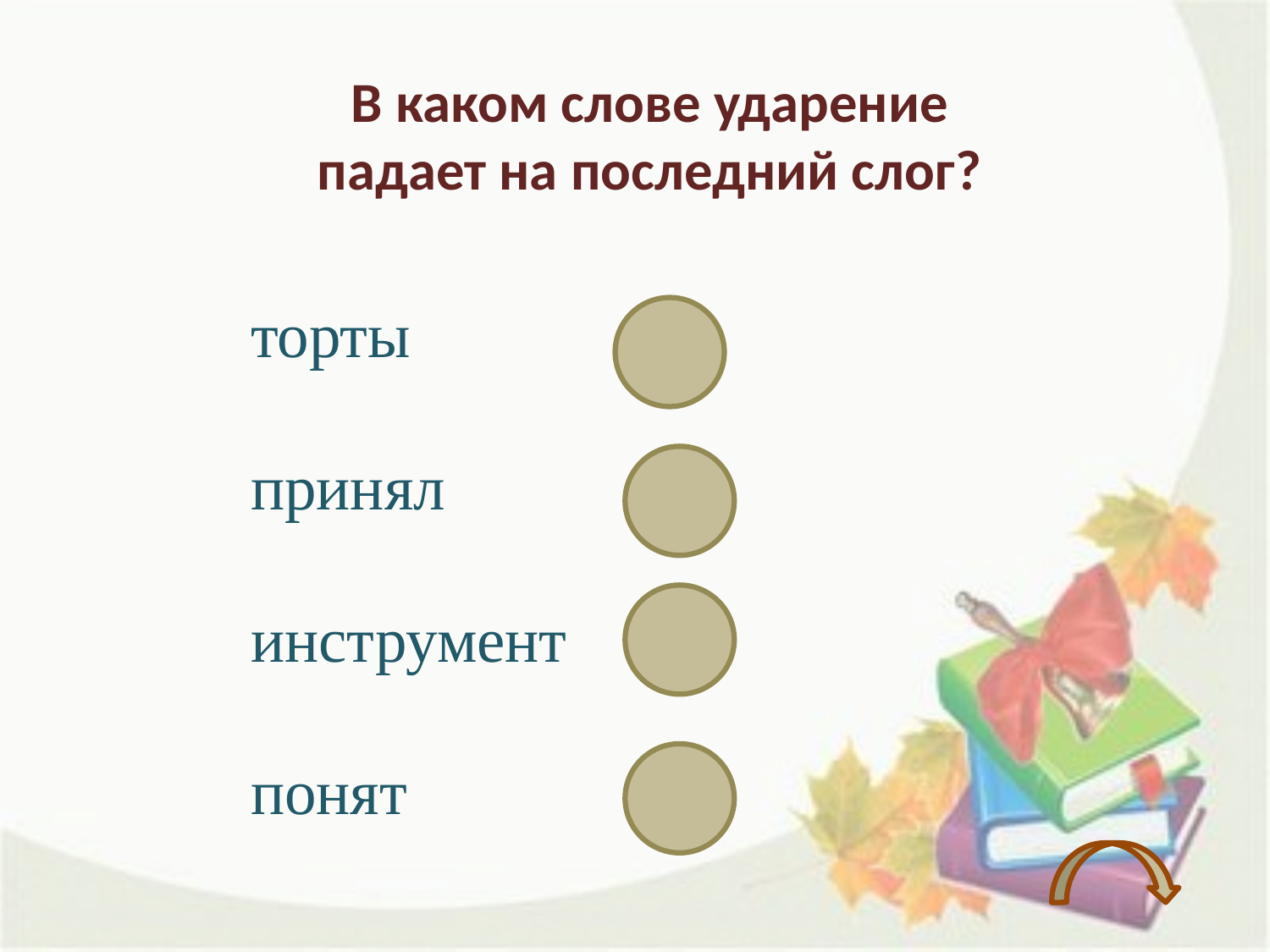

В каком слове ударение падает на последний слог?
торты

принял

инструмент

понят